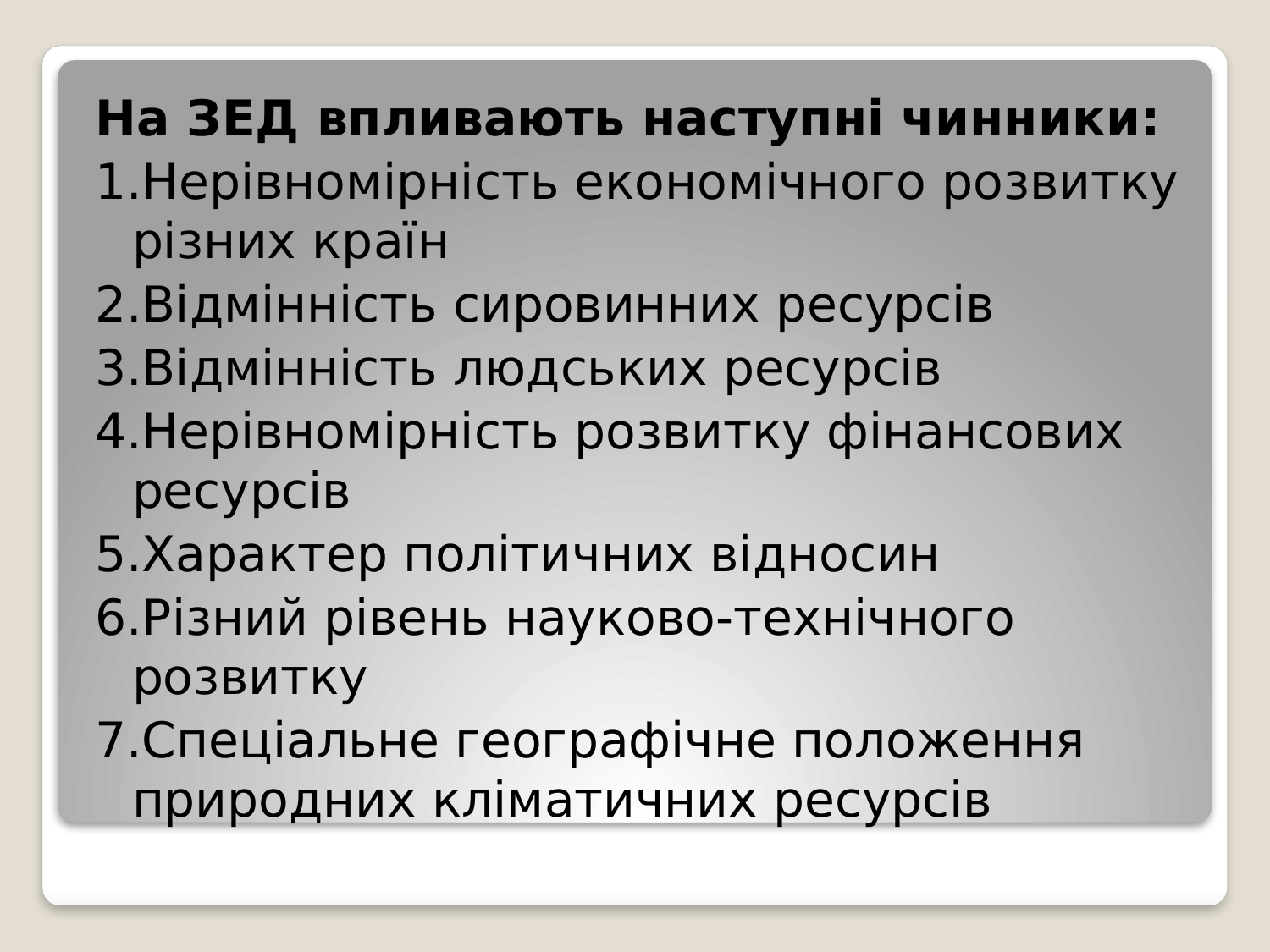

На ЗЕД впливають наступні чинники:
1.Нерівномірність економічного розвитку різних країн
2.Відмінність сировинних ресурсів
3.Відмінність людських ресурсів
4.Нерівномірність розвитку фінансових ресурсів
5.Характер політичних відносин
6.Різний рівень науково-технічного розвитку
7.Спеціальне географічне положення природних кліматичних ресурсів